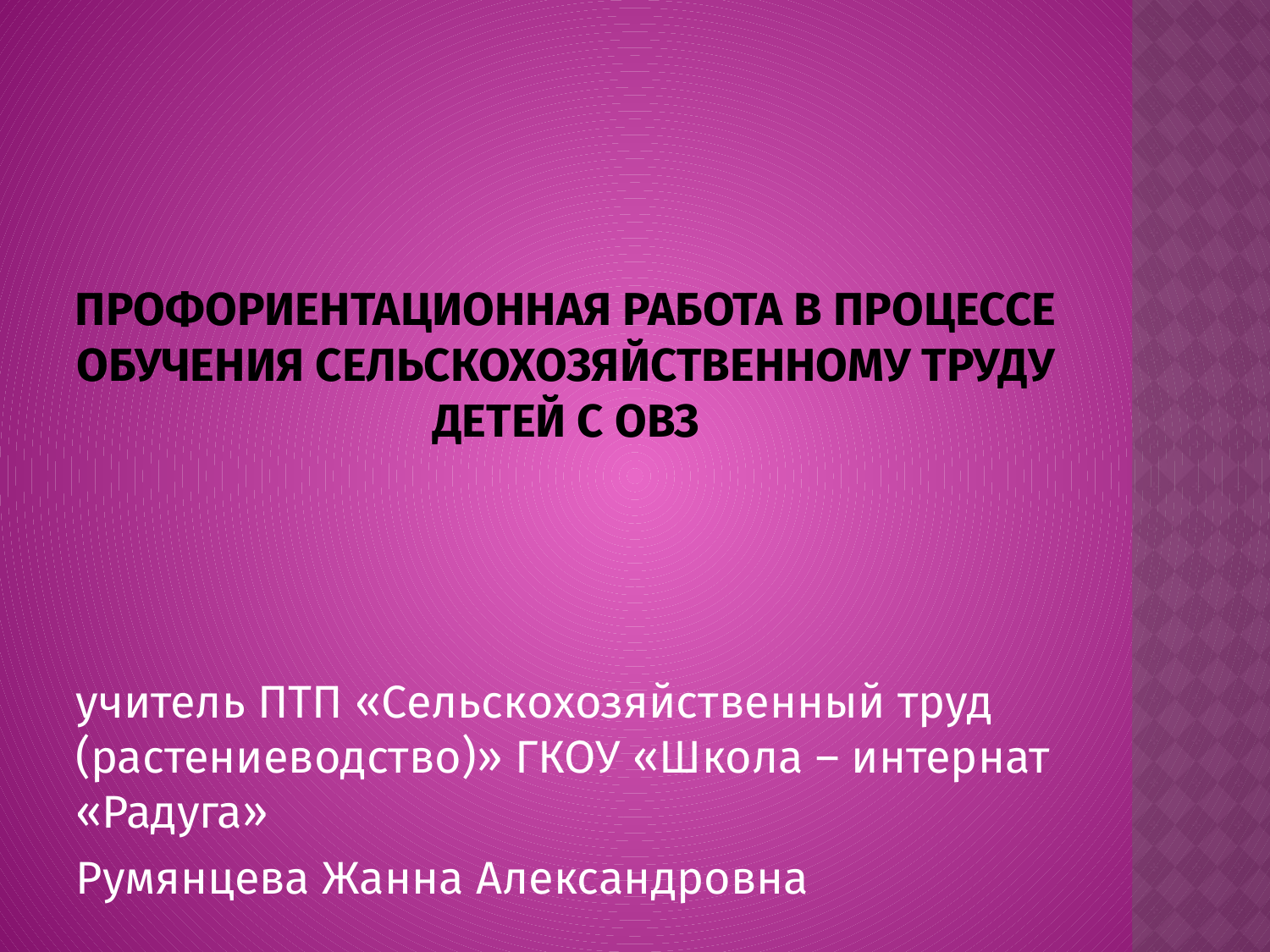

# Профориентационная работа в процессе обучения сельскохозяйственному труду детей с ОВЗ
учитель ПТП «Сельскохозяйственный труд (растениеводство)» ГКОУ «Школа – интернат «Радуга»
Румянцева Жанна Александровна